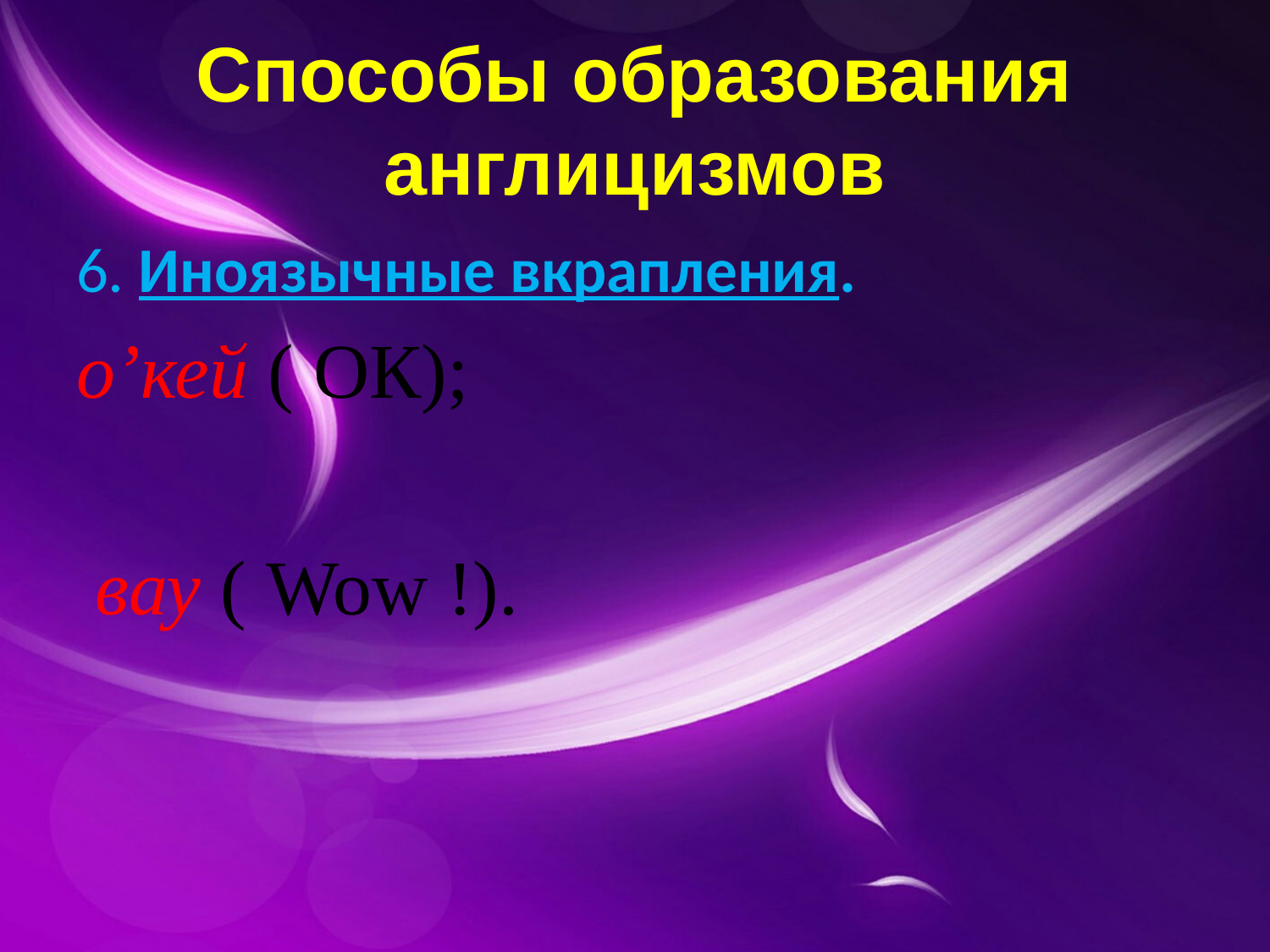

# Способы образования англицизмов
6. Иноязычные вкрапления.
о’кей ( ОК);

 вау ( Wow !).